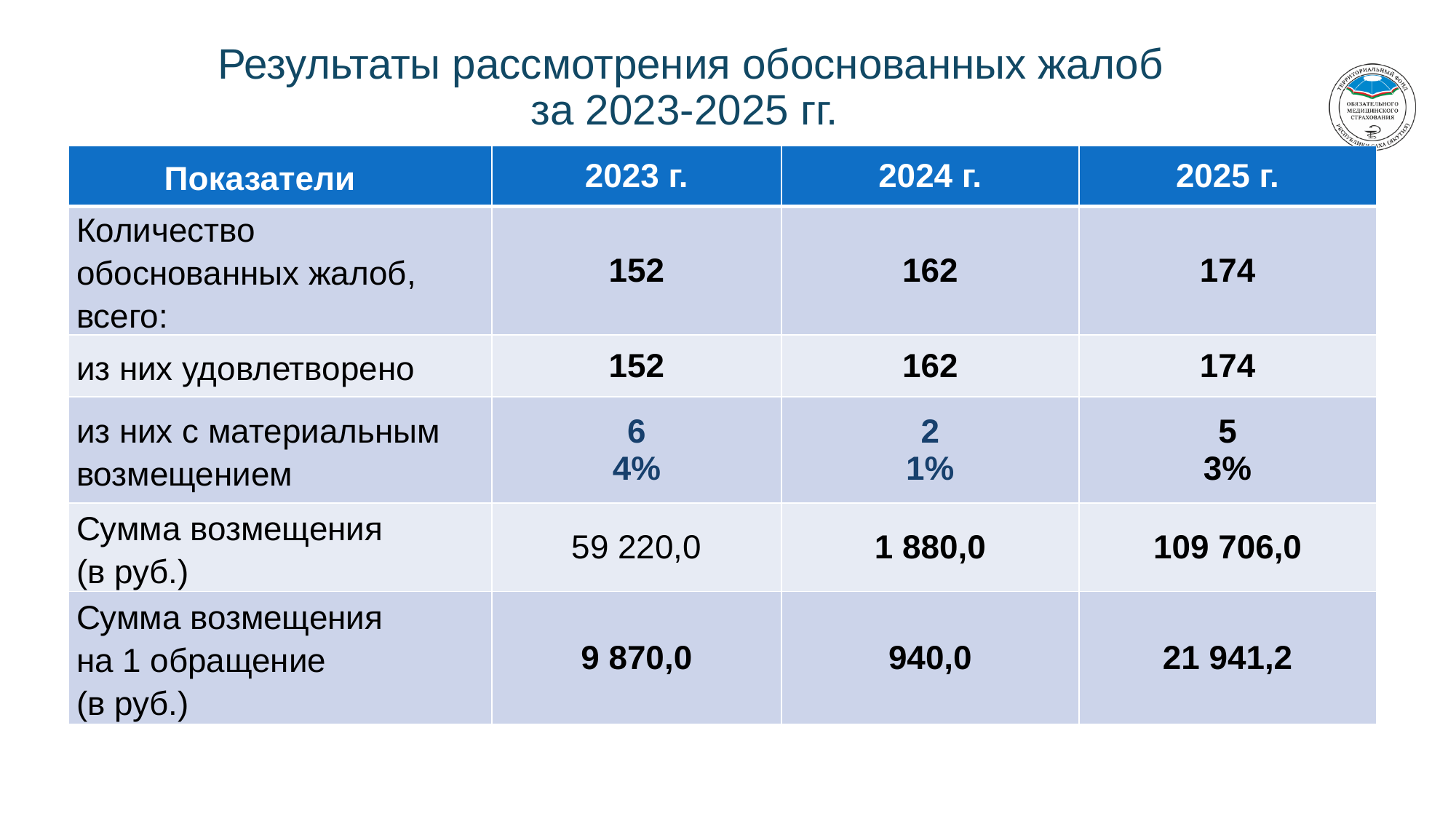

# Результаты рассмотрения обоснованных жалоб за 2023-2025 гг.
| Показатели | 2023 г. | 2024 г. | 2025 г. |
| --- | --- | --- | --- |
| Количество обоснованных жалоб, всего: | 152 | 162 | 174 |
| из них удовлетворено | 152 | 162 | 174 |
| из них с материальным возмещением | 6 4% | 2 1% | 5 3% |
| Сумма возмещения (в руб.) | 59 220,0 | 1 880,0 | 109 706,0 |
| Сумма возмещения на 1 обращение (в руб.) | 9 870,0 | 940,0 | 21 941,2 |